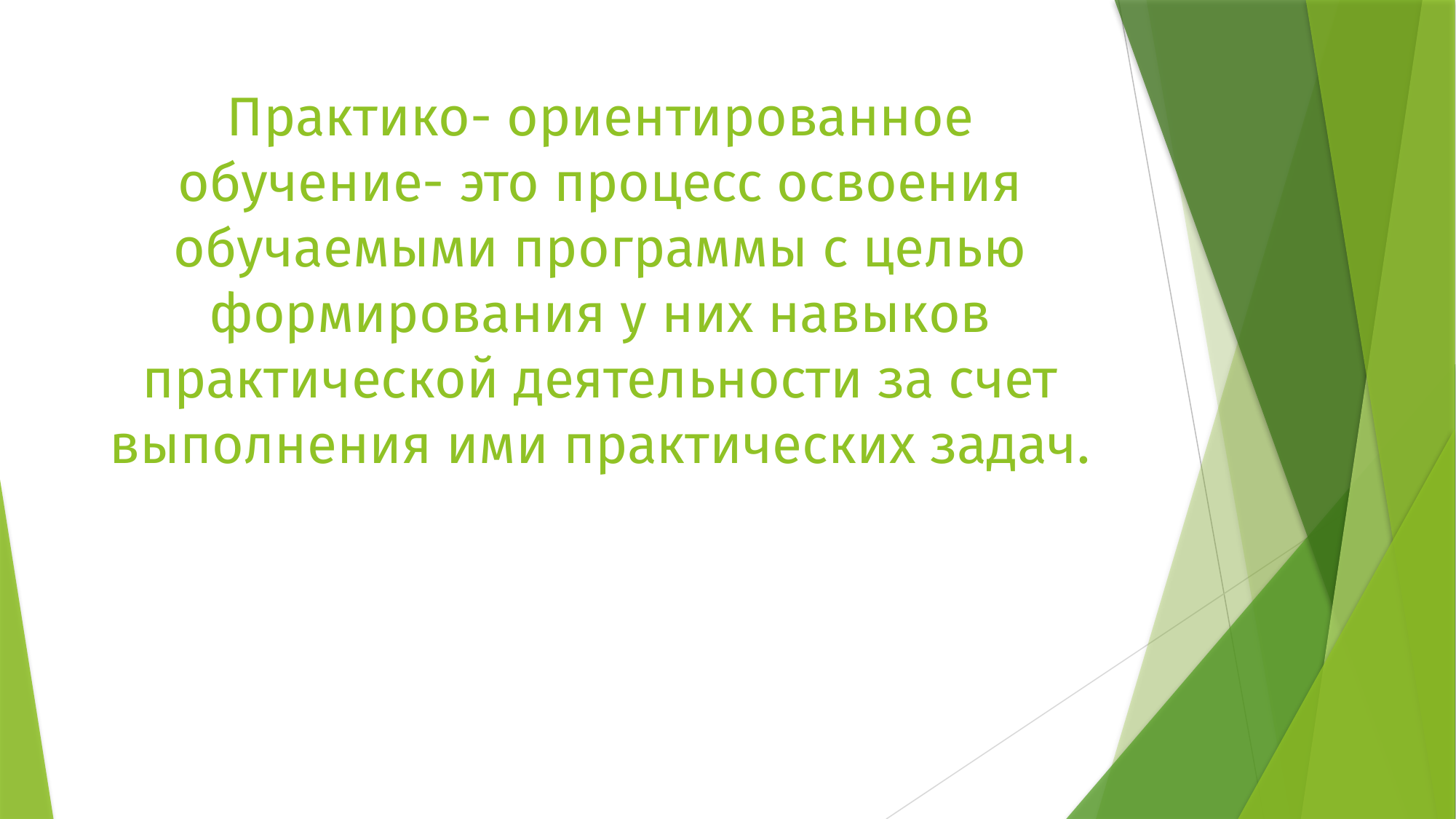

# Практико- ориентированное обучение- это процесс освоения обучаемыми программы с целью формирования у них навыков практической деятельности за счет выполнения ими практических задач.